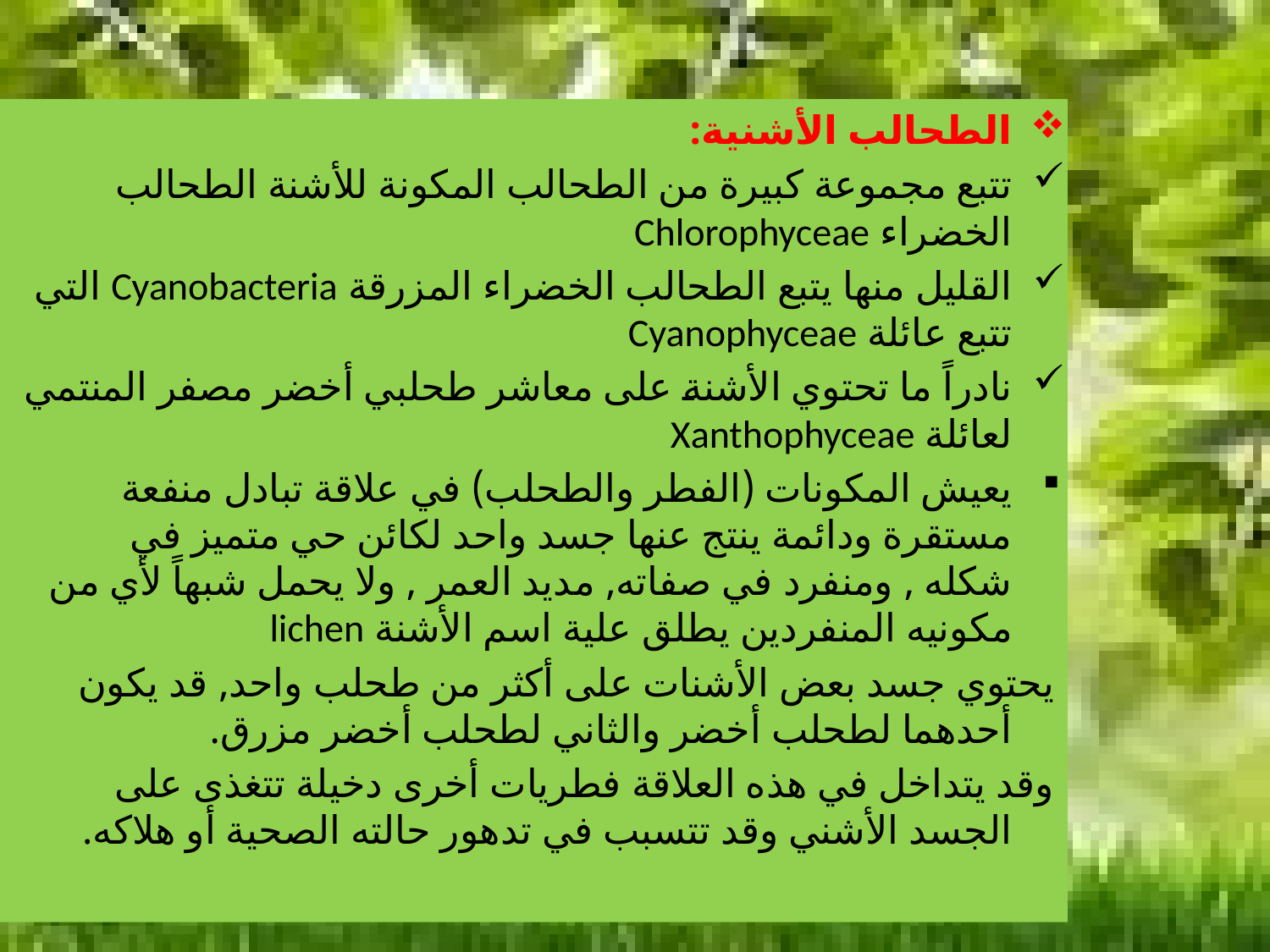

الطحالب الأشنية:
تتبع مجموعة كبيرة من الطحالب المكونة للأشنة الطحالب الخضراء Chlorophyceae
القليل منها يتبع الطحالب الخضراء المزرقة Cyanobacteria التي تتبع عائلة Cyanophyceae
نادراً ما تحتوي الأشنة على معاشر طحلبي أخضر مصفر المنتمي لعائلة Xanthophyceae
يعيش المكونات (الفطر والطحلب) في علاقة تبادل منفعة مستقرة ودائمة ينتج عنها جسد واحد لكائن حي متميز في شكله , ومنفرد في صفاته, مديد العمر , ولا يحمل شبهاً لأي من مكونيه المنفردين يطلق علية اسم الأشنة lichen
يحتوي جسد بعض الأشنات على أكثر من طحلب واحد, قد يكون أحدهما لطحلب أخضر والثاني لطحلب أخضر مزرق.
وقد يتداخل في هذه العلاقة فطريات أخرى دخيلة تتغذى على الجسد الأشني وقد تتسبب في تدهور حالته الصحية أو هلاكه.